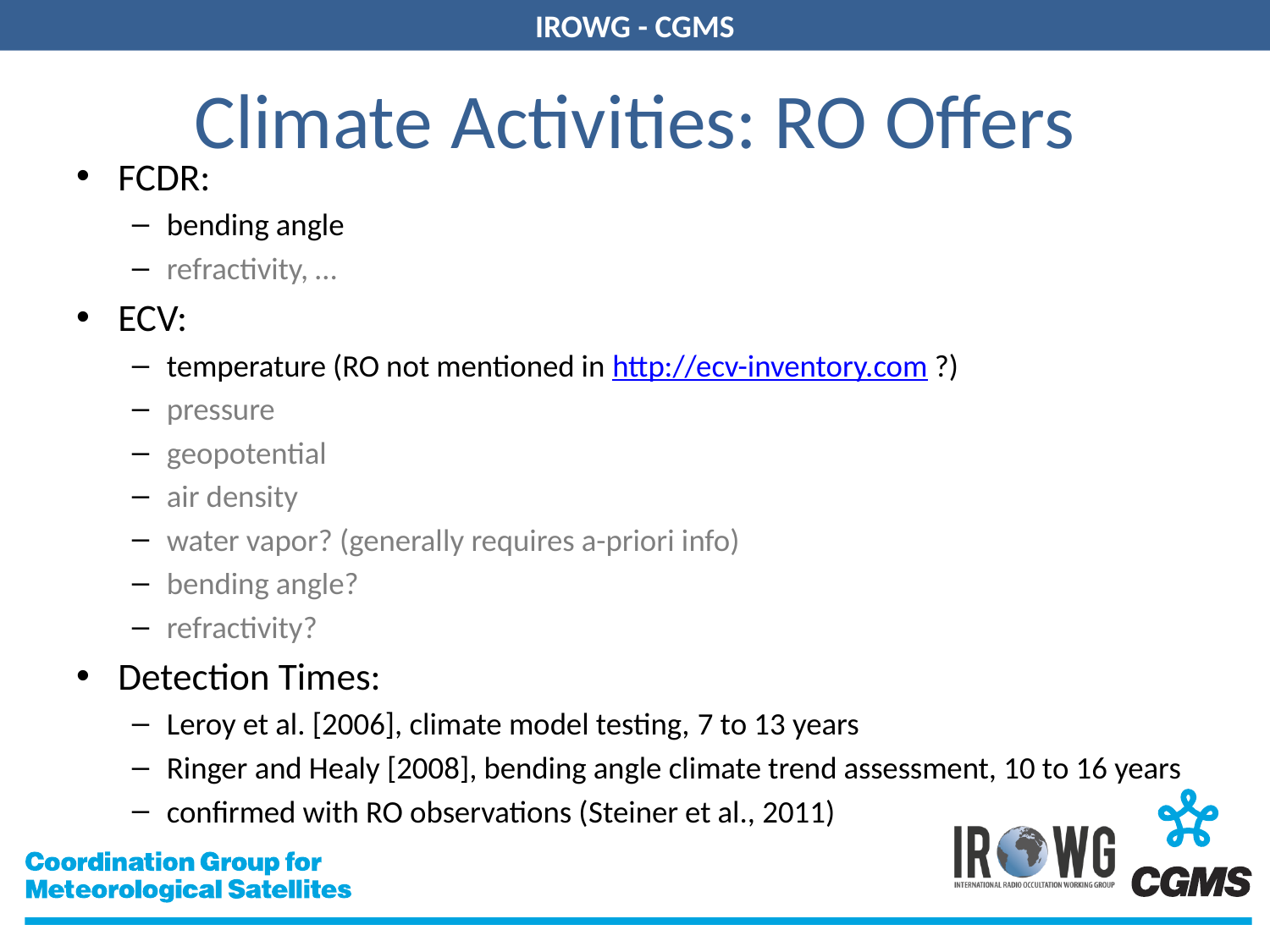

# Climate Activities: RO Offers
FCDR:
bending angle
refractivity, …
ECV:
temperature (RO not mentioned in http://ecv-inventory.com ?)
pressure
geopotential
air density
water vapor? (generally requires a-priori info)
bending angle?
refractivity?
Detection Times:
Leroy et al. [2006], climate model testing, 7 to 13 years
Ringer and Healy [2008], bending angle climate trend assessment, 10 to 16 years
confirmed with RO observations (Steiner et al., 2011)